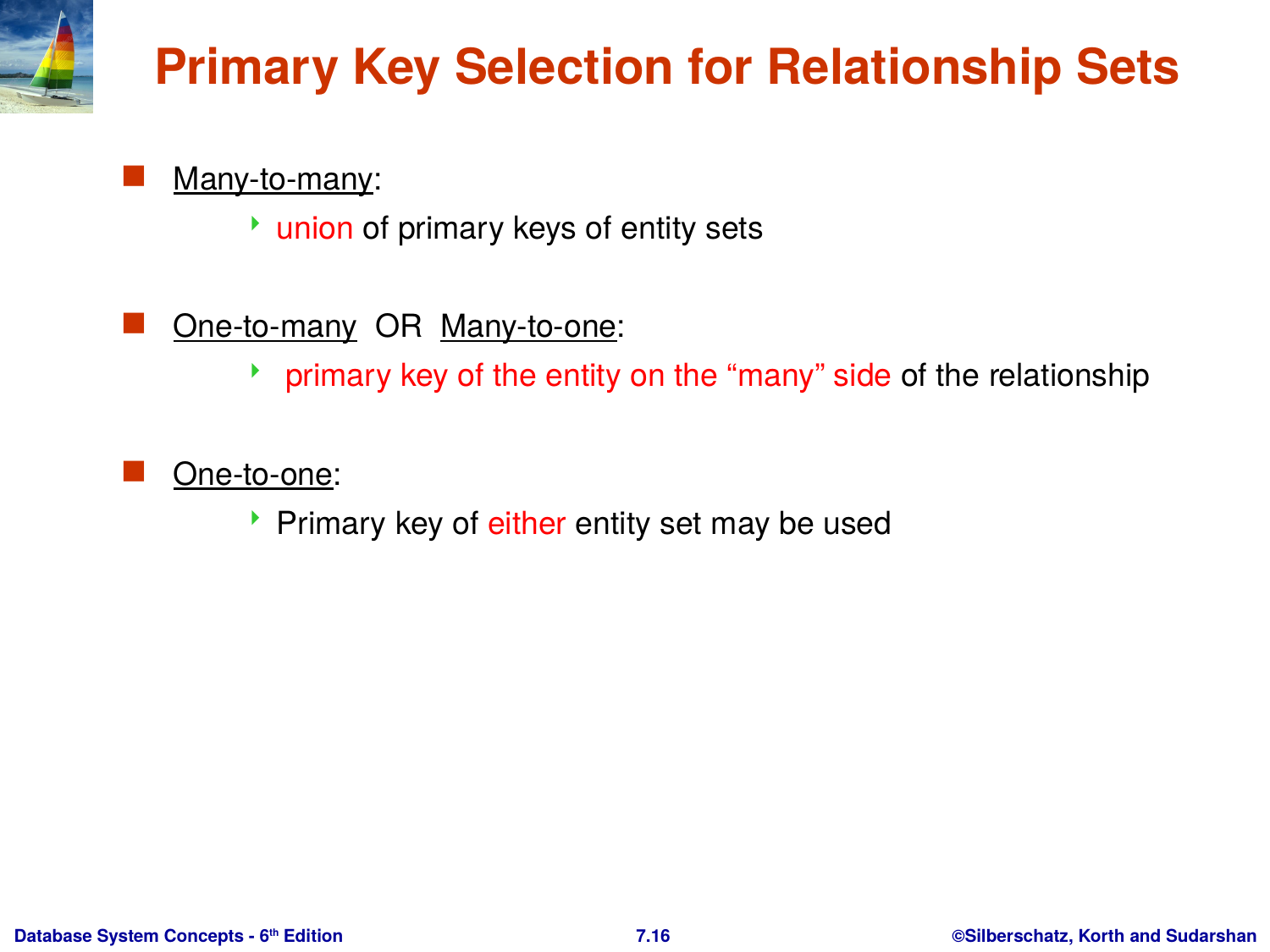

# Primary Key Selection for Relationship Sets
Many-to-many:
union of primary keys of entity sets

One-to-many  OR  Many-to-one:
 primary key of the entity on the “many” side of the relationship

One-to-one:
Primary key of either entity set may be used